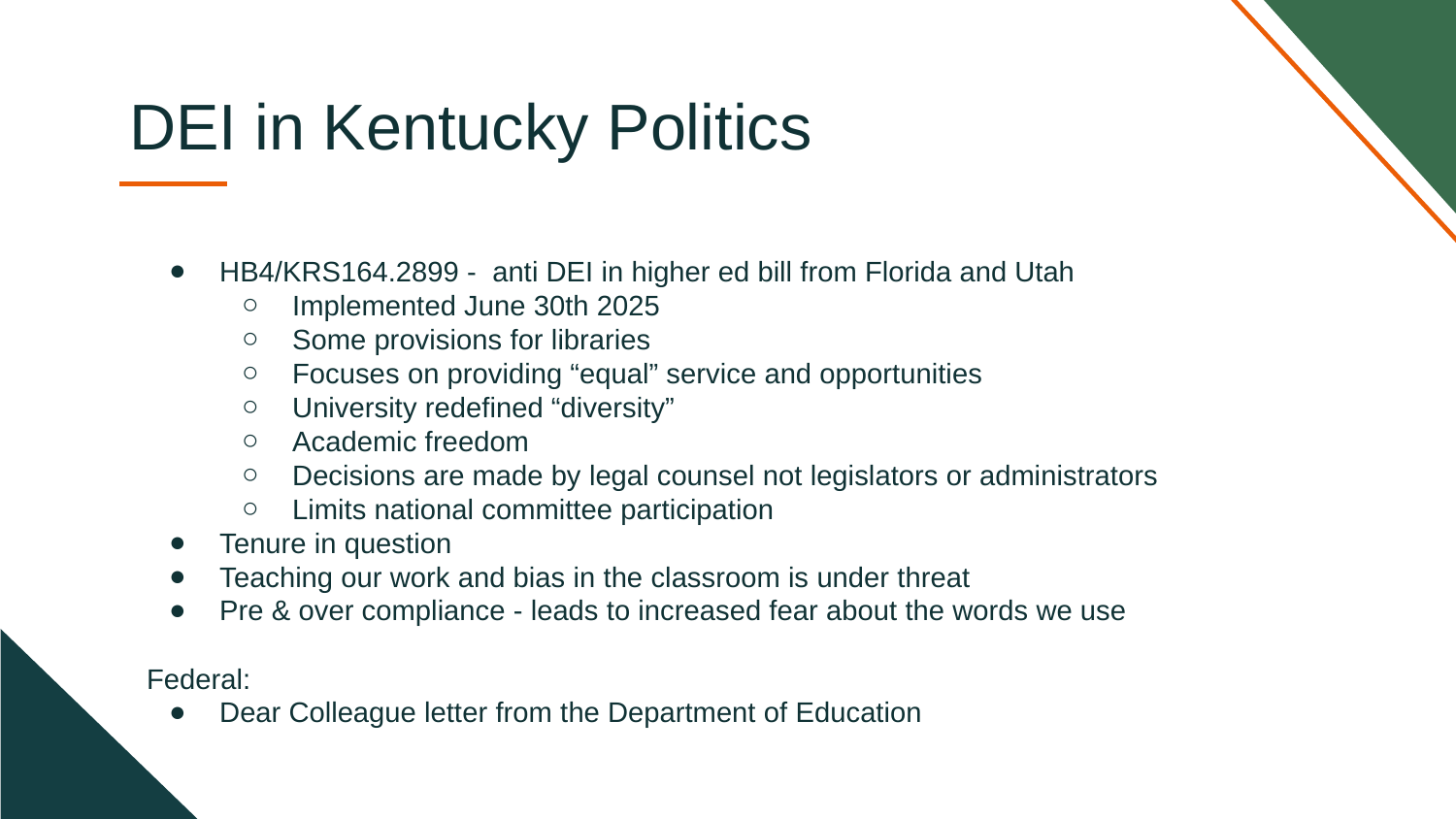

# DEI in Kentucky Politics
HB4/KRS164.2899 -  anti DEI in higher ed bill from Florida and Utah
Implemented June 30th 2025
Some provisions for libraries
Focuses on providing “equal” service and opportunities
University redefined “diversity”
Academic freedom
Decisions are made by legal counsel not legislators or administrators
Limits national committee participation
Tenure in question
Teaching our work and bias in the classroom is under threat
Pre & over compliance - leads to increased fear about the words we use

Federal:
Dear Colleague letter from the Department of Education